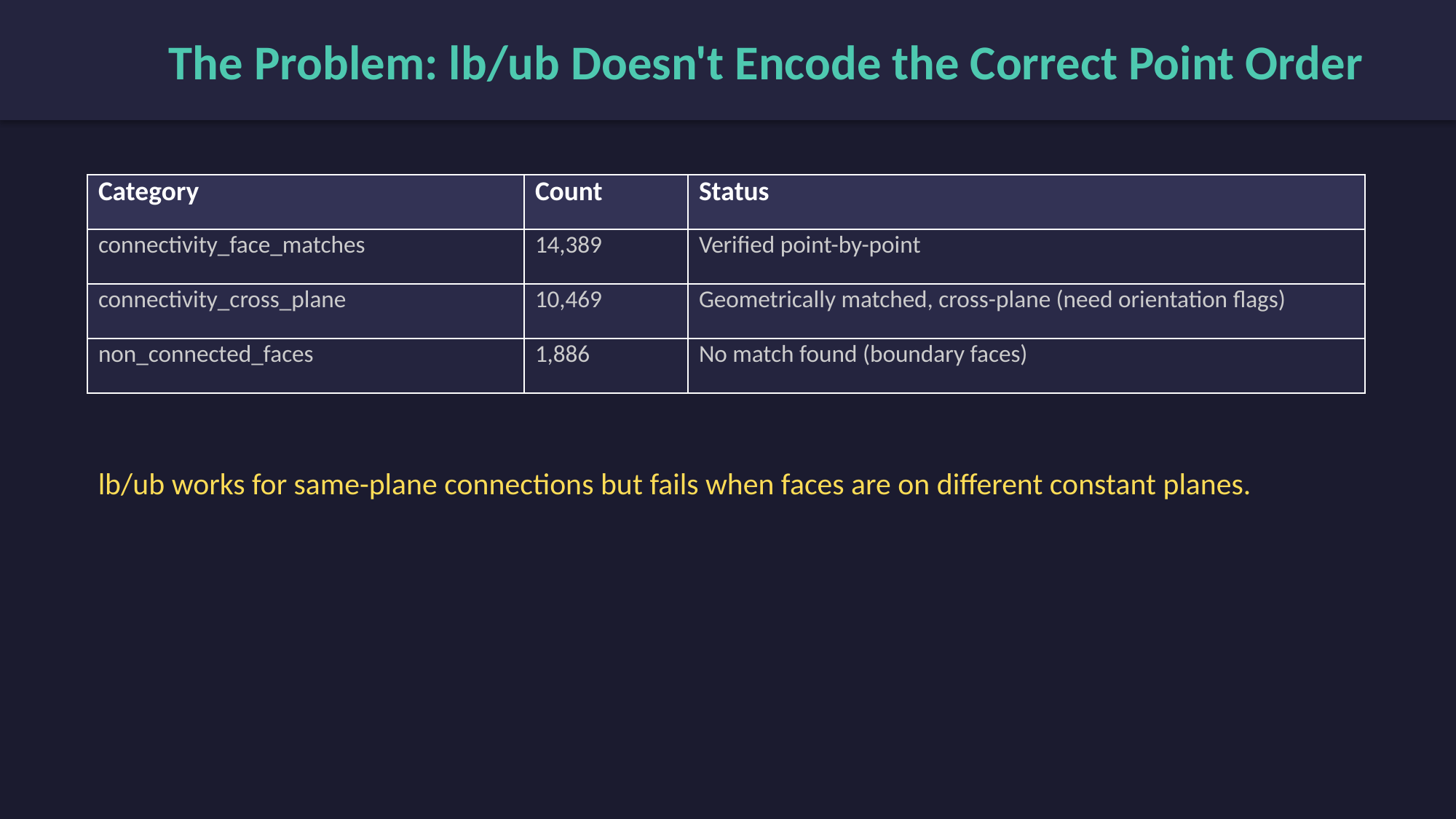

The Problem: lb/ub Doesn't Encode the Correct Point Order
| Category | Count | Status |
| --- | --- | --- |
| connectivity\_face\_matches | 14,389 | Verified point-by-point |
| connectivity\_cross\_plane | 10,469 | Geometrically matched, cross-plane (need orientation flags) |
| non\_connected\_faces | 1,886 | No match found (boundary faces) |

lb/ub works for same-plane connections but fails when faces are on different constant planes.